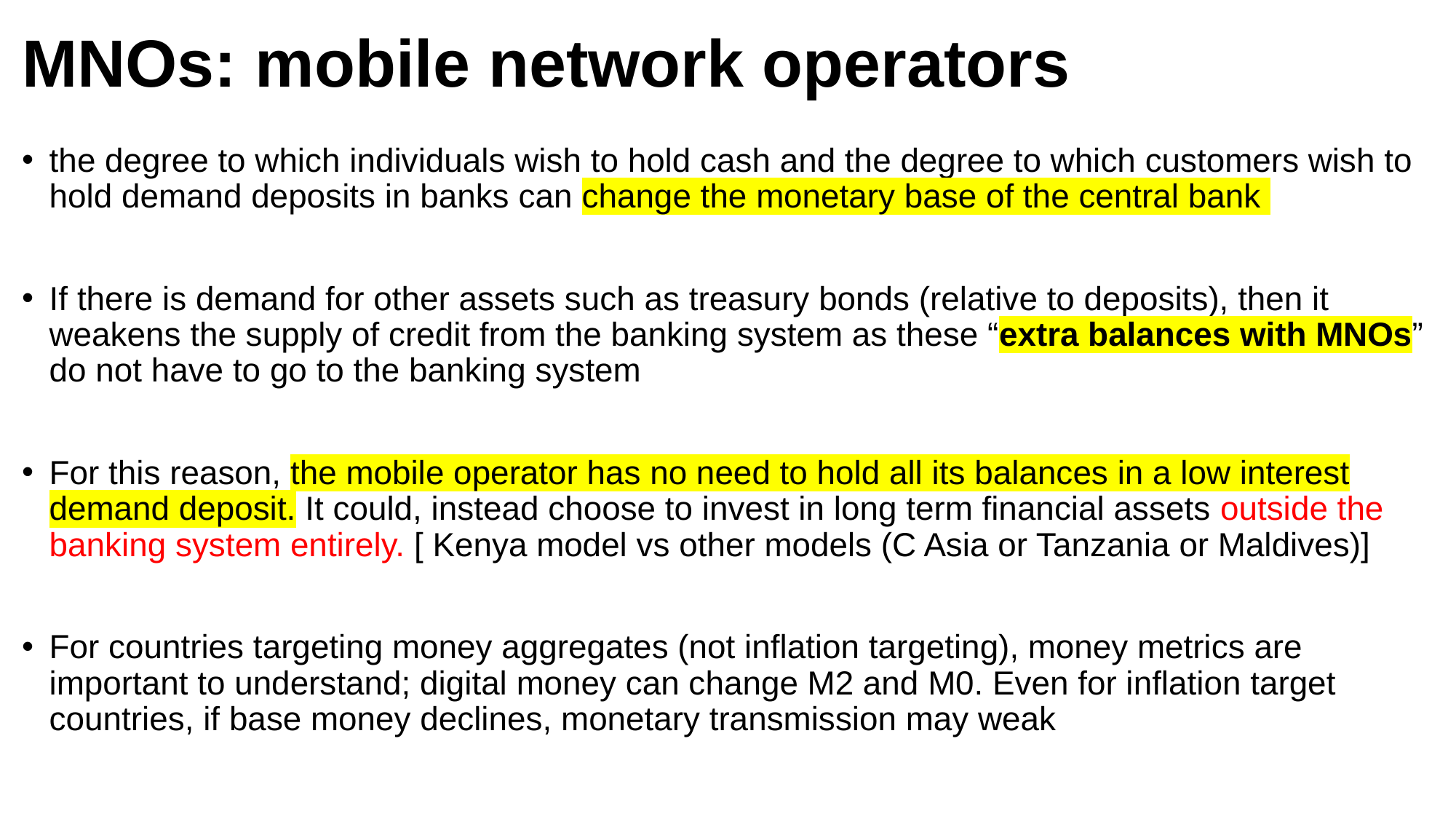

# MNOs: mobile network operators

the degree to which individuals wish to hold cash and the degree to which customers wish to hold demand deposits in banks can change the monetary base of the central bank

If there is demand for other assets such as treasury bonds (relative to deposits), then it weakens the supply of credit from the banking system as these “extra balances with MNOs” do not have to go to the banking system

For this reason, the mobile operator has no need to hold all its balances in a low interest demand deposit. It could, instead choose to invest in long term financial assets outside the banking system entirely. [ Kenya model vs other models (C Asia or Tanzania or Maldives)]

For countries targeting money aggregates (not inflation targeting), money metrics are important to understand; digital money can change M2 and M0. Even for inflation target countries, if base money declines, monetary transmission may weak

* the mobile operator lacks the liquidity needed to honor the total demands of all customers should they decide simultaneously to use their funds for payments (Diamond/Dybvig  model’s “run”)